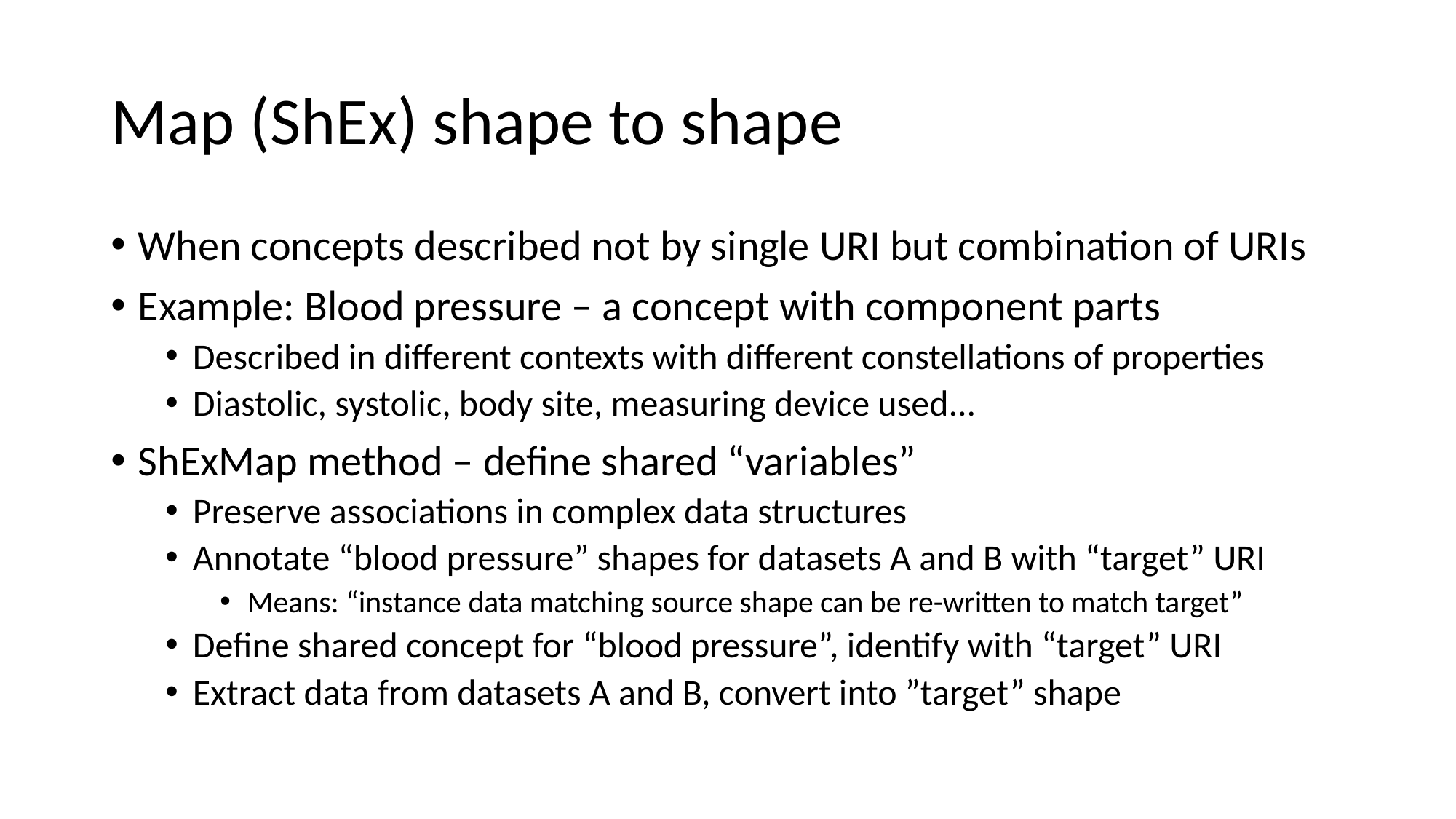

# Map (ShEx) shape to shape
When concepts described not by single URI but combination of URIs
Example: Blood pressure – a concept with component parts
Described in different contexts with different constellations of properties
Diastolic, systolic, body site, measuring device used...
ShExMap method – define shared “variables”
Preserve associations in complex data structures
Annotate “blood pressure” shapes for datasets A and B with “target” URI
Means: “instance data matching source shape can be re-written to match target”
Define shared concept for “blood pressure”, identify with “target” URI
Extract data from datasets A and B, convert into ”target” shape